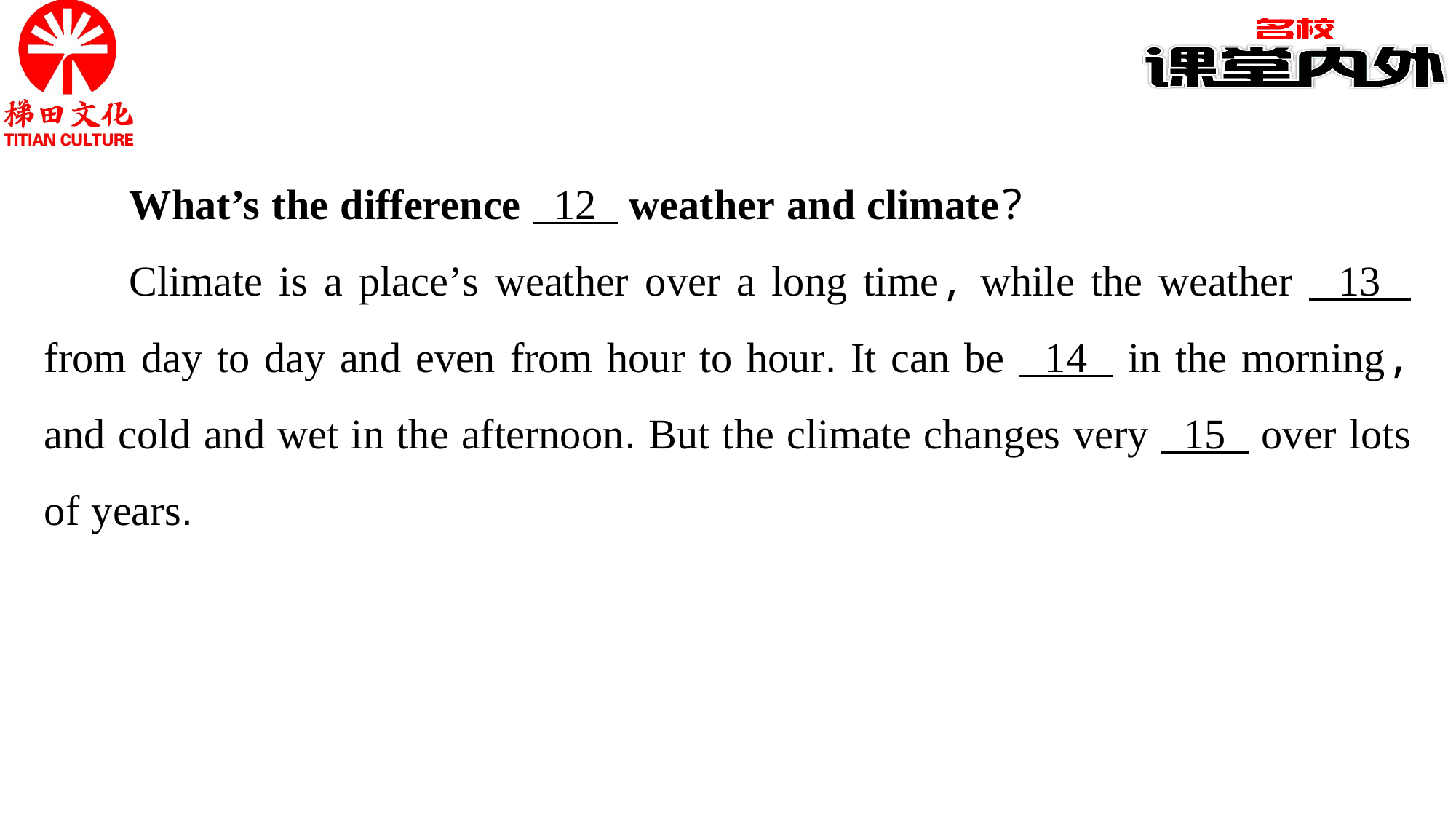

What’s the difference   12   weather and climate?
Climate is a place’s weather over a long time, while the weather   13   from day to day and even from hour to hour. It can be   14   in the morning, and cold and wet in the afternoon. But the climate changes very   15   over lots of years.